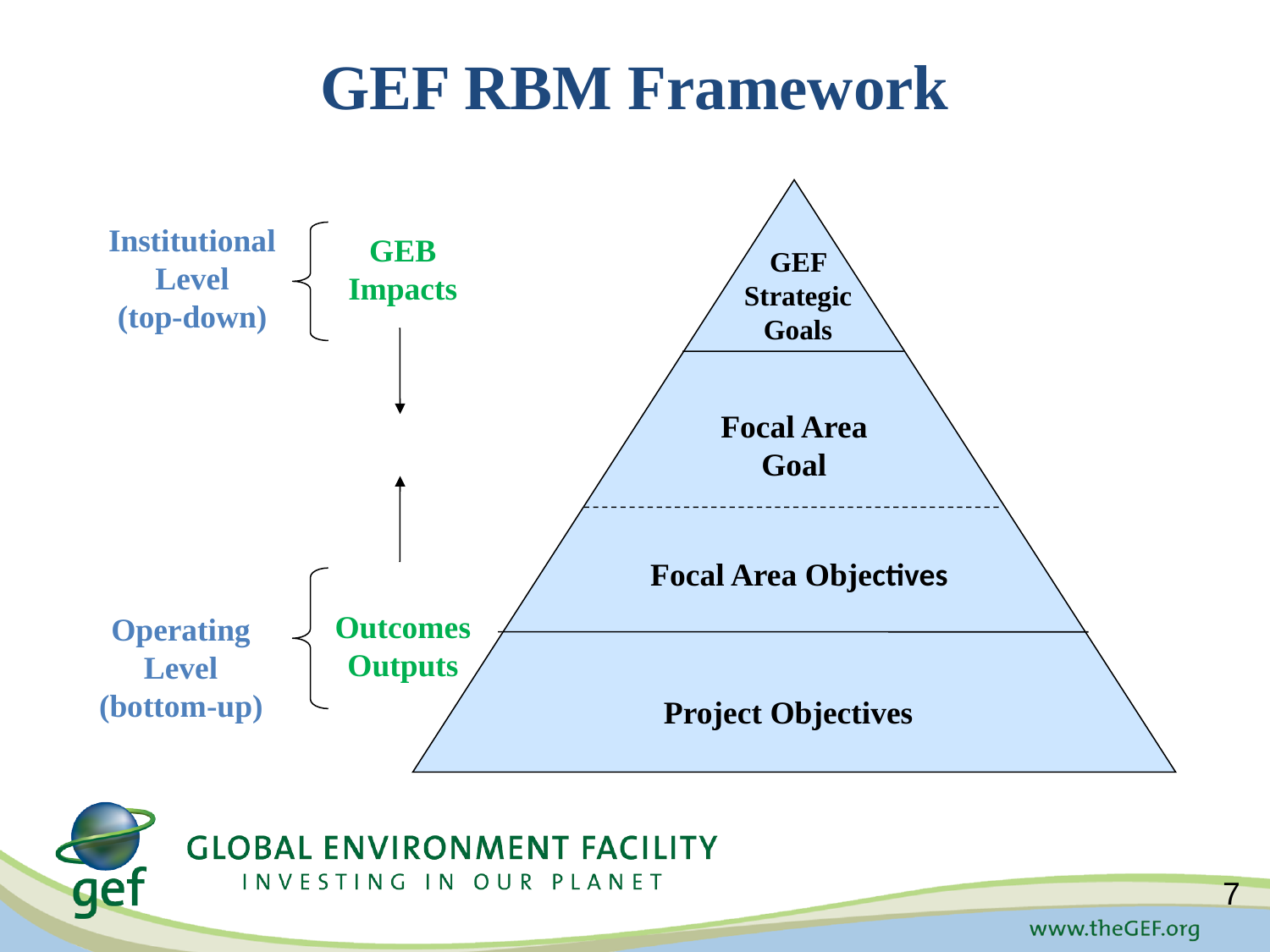

# GEF RBM Framework

GEF Strategic Goals

Focal Area Goal

Focal Area Objectives

Project Objectives

Institutional Level
(top-down)

GEB
Impacts

Outcomes
Outputs

Operating Level
(bottom-up)
7